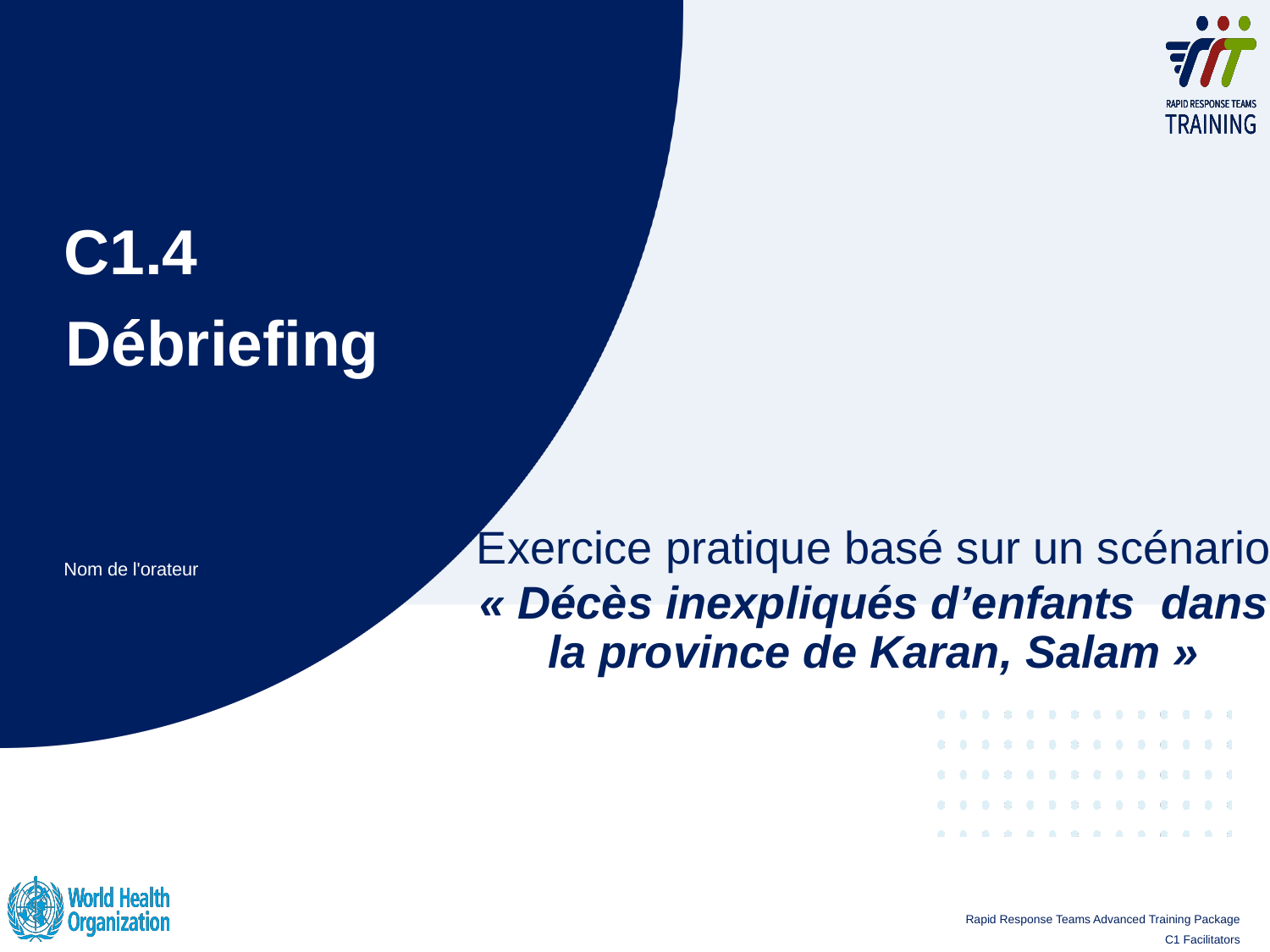

C1.4
# Débriefing
Exercice pratique basé sur un scénario
« Décès inexpliqués d’enfants  dans la province de Karan, Salam »

Nom de l'orateur